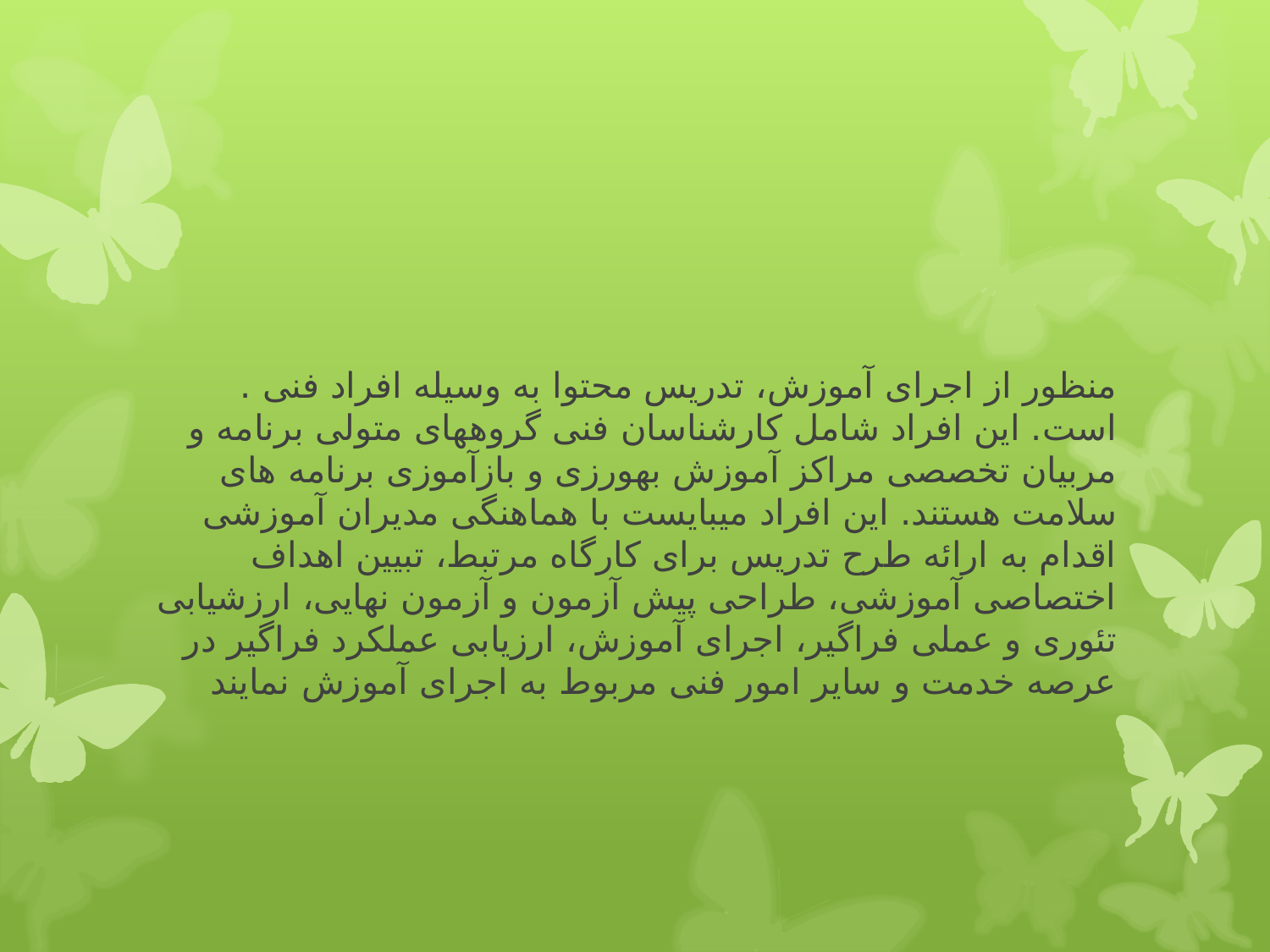

#
. منظور از اجرای آموزش، تدریس محتوا به وسیله افراد فنی است. این افراد شامل کارشناسان فنی گروه­های متولی برنامه و مربیان تخصصی مراکز آموزش بهورزی و بازآموزی برنامه های سلامت هستند. این افراد می­بایست با هماهنگی مدیران آموزشی اقدام به ارائه طرح تدریس برای کارگاه مرتبط، تبیین اهداف اختصاصی آموزشی، طراحی پیش آزمون و آزمون نهایی، ارزشیابی تئوری و عملی فراگیر، اجرای آموزش، ارزیابی عملکرد فراگیر در عرصه خدمت و سایر امور فنی مربوط به اجرای آموزش نمایند